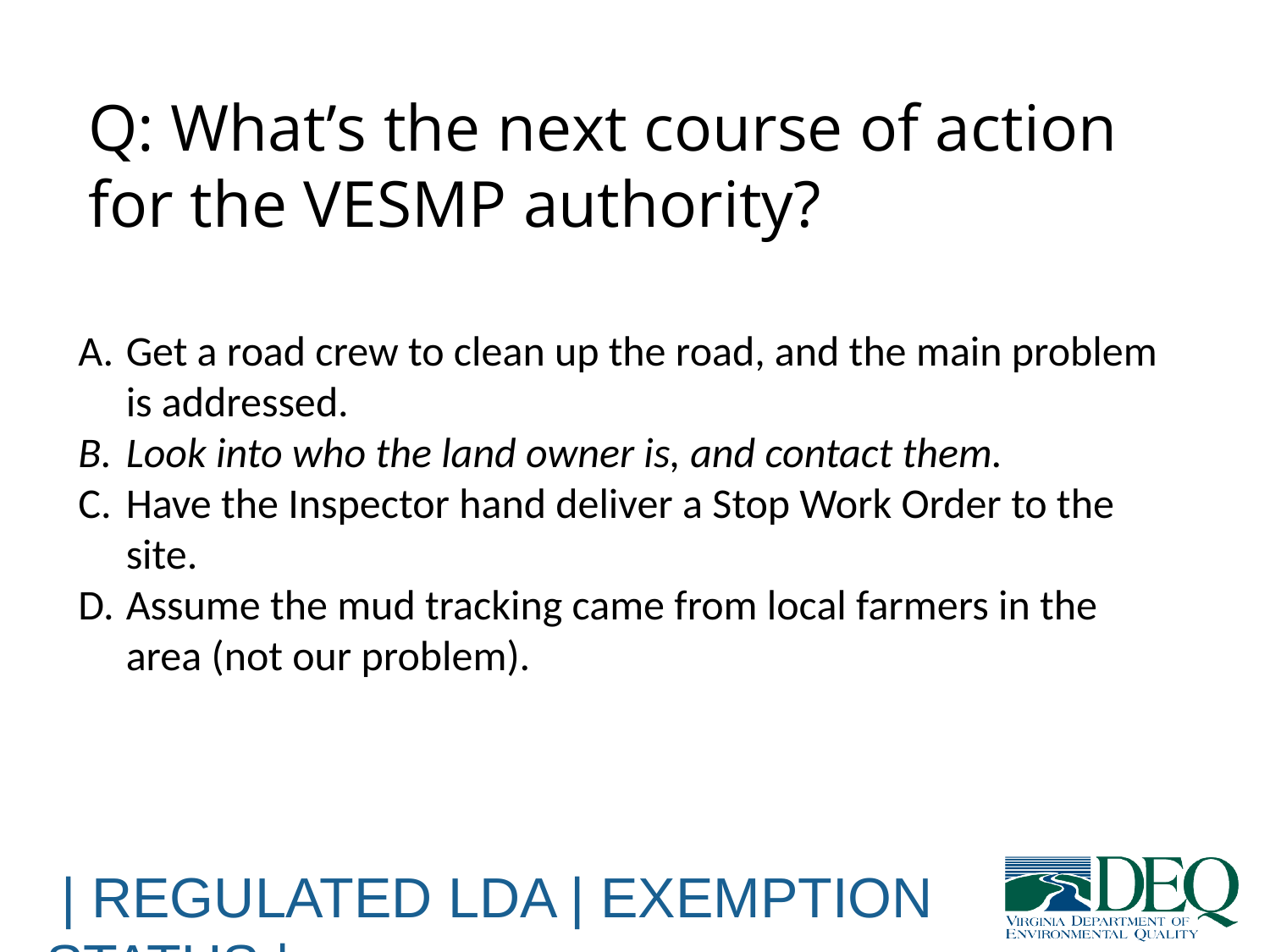

# Q: What’s the next course of action for the VESMP authority?
Get a road crew to clean up the road, and the main problem is addressed.
Look into who the land owner is, and contact them.
Have the Inspector hand deliver a Stop Work Order to the site.
Assume the mud tracking came from local farmers in the area (not our problem).

 | Regulated LDA | Exemption status |